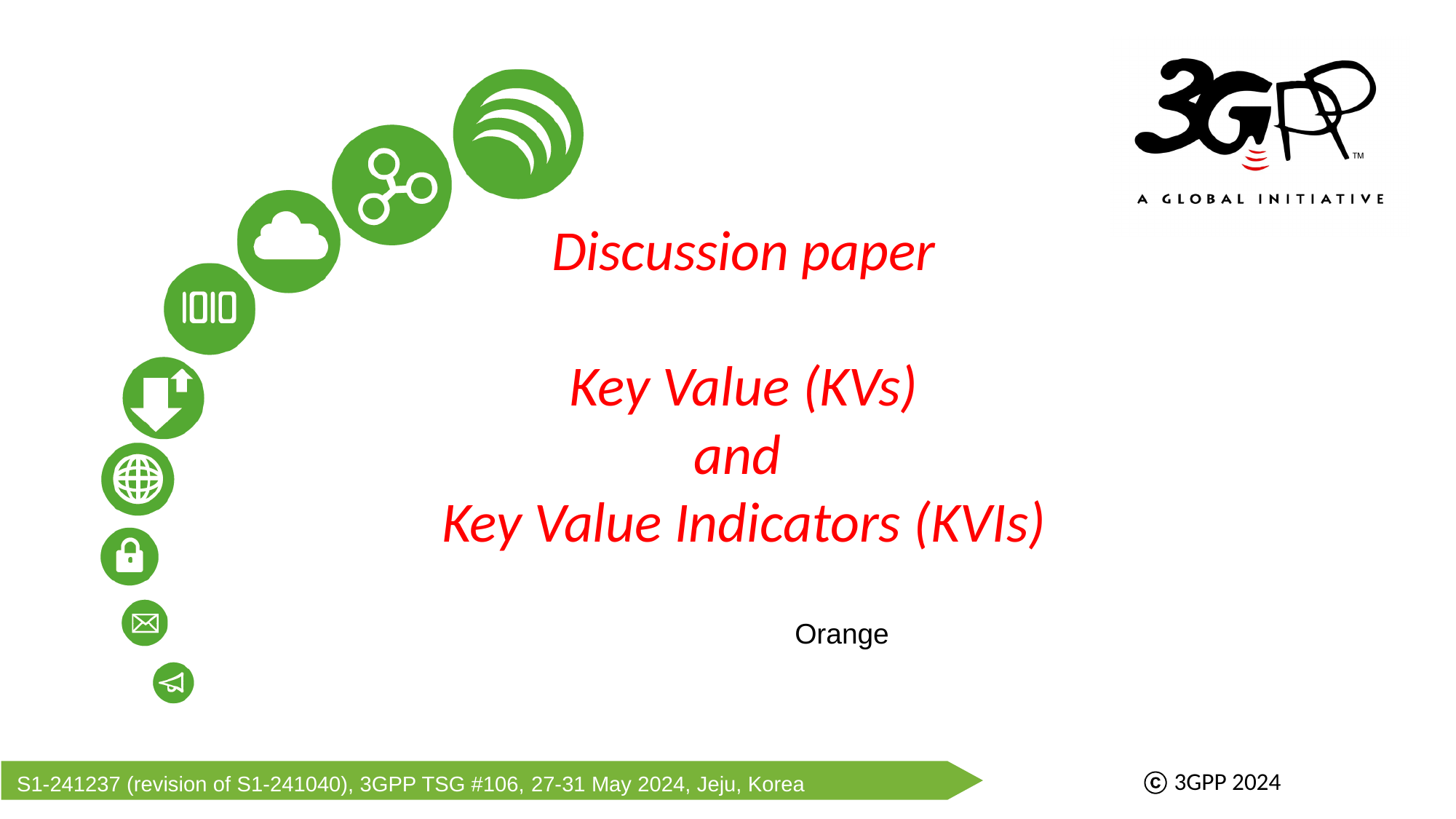

Discussion paper

Key Value (KVs)
and
Key Value Indicators (KVIs)
Orange
S1-241237 (revision of S1-241040), 3GPP TSG #106, 27-31 May 2024, Jeju, Korea
3GPP 2024